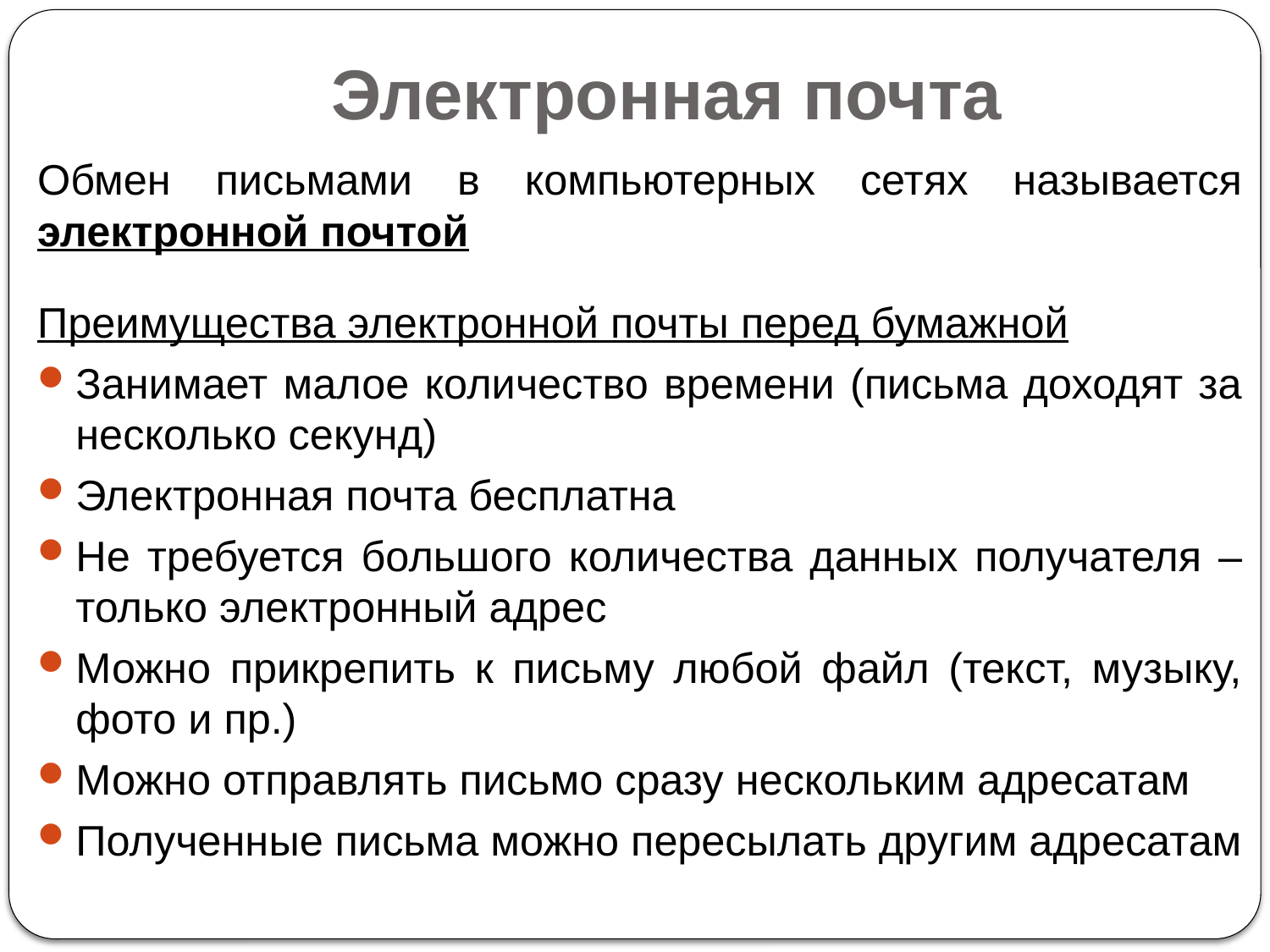

# Электронная почта
Обмен письмами в компьютерных сетях называется электронной почтой

Преимущества электронной почты перед бумажной
Занимает малое количество времени (письма доходят за несколько секунд)
Электронная почта бесплатна
Не требуется большого количества данных получателя – только электронный адрес
Можно прикрепить к письму любой файл (текст, музыку, фото и пр.)
Можно отправлять письмо сразу нескольким адресатам
Полученные письма можно пересылать другим адресатам